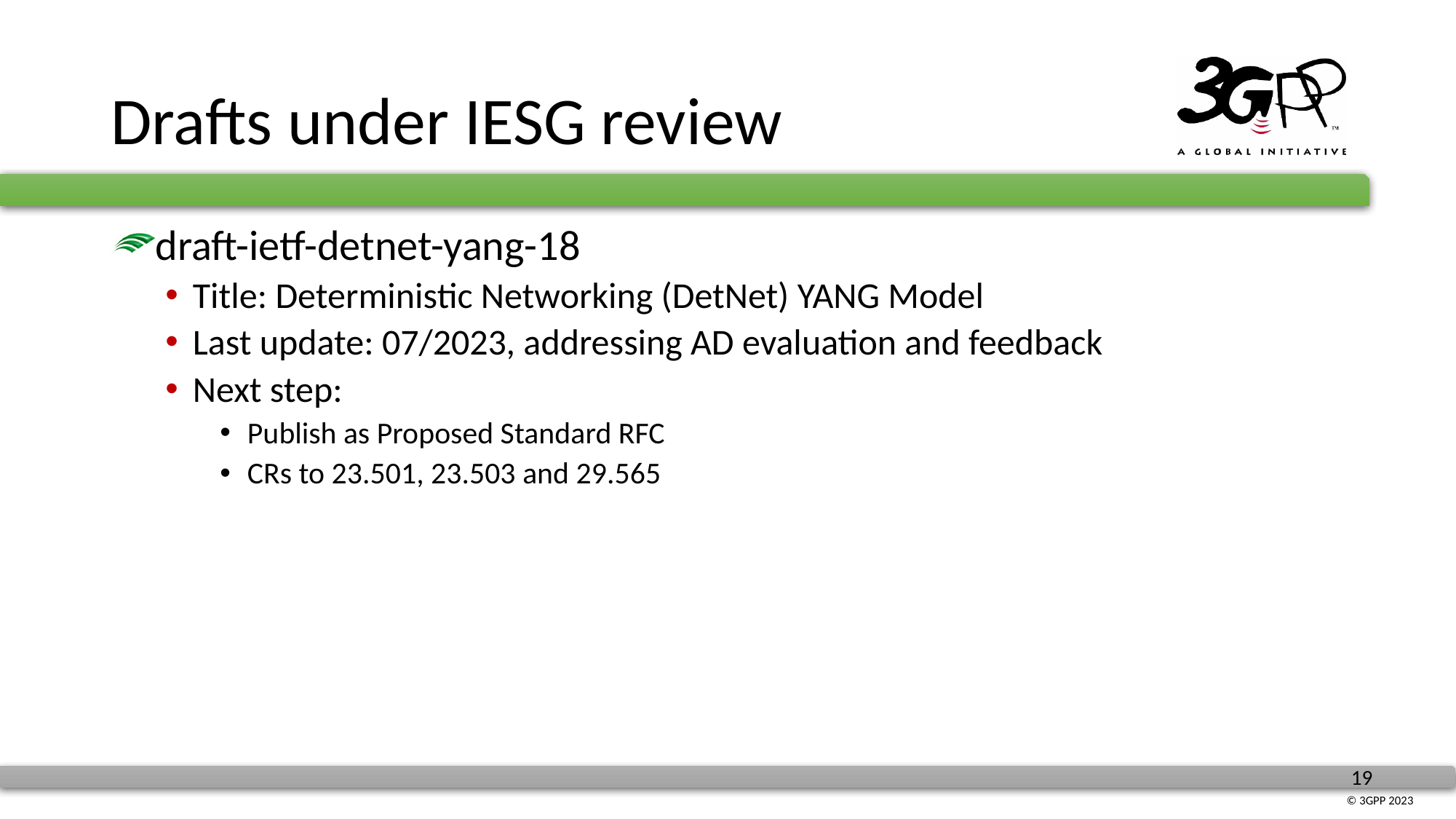

# Drafts under IESG review
draft-ietf-detnet-yang-18
Title: Deterministic Networking (DetNet) YANG Model
Last update: 07/2023, addressing AD evaluation and feedback
Next step:
Publish as Proposed Standard RFC
CRs to 23.501, 23.503 and 29.565